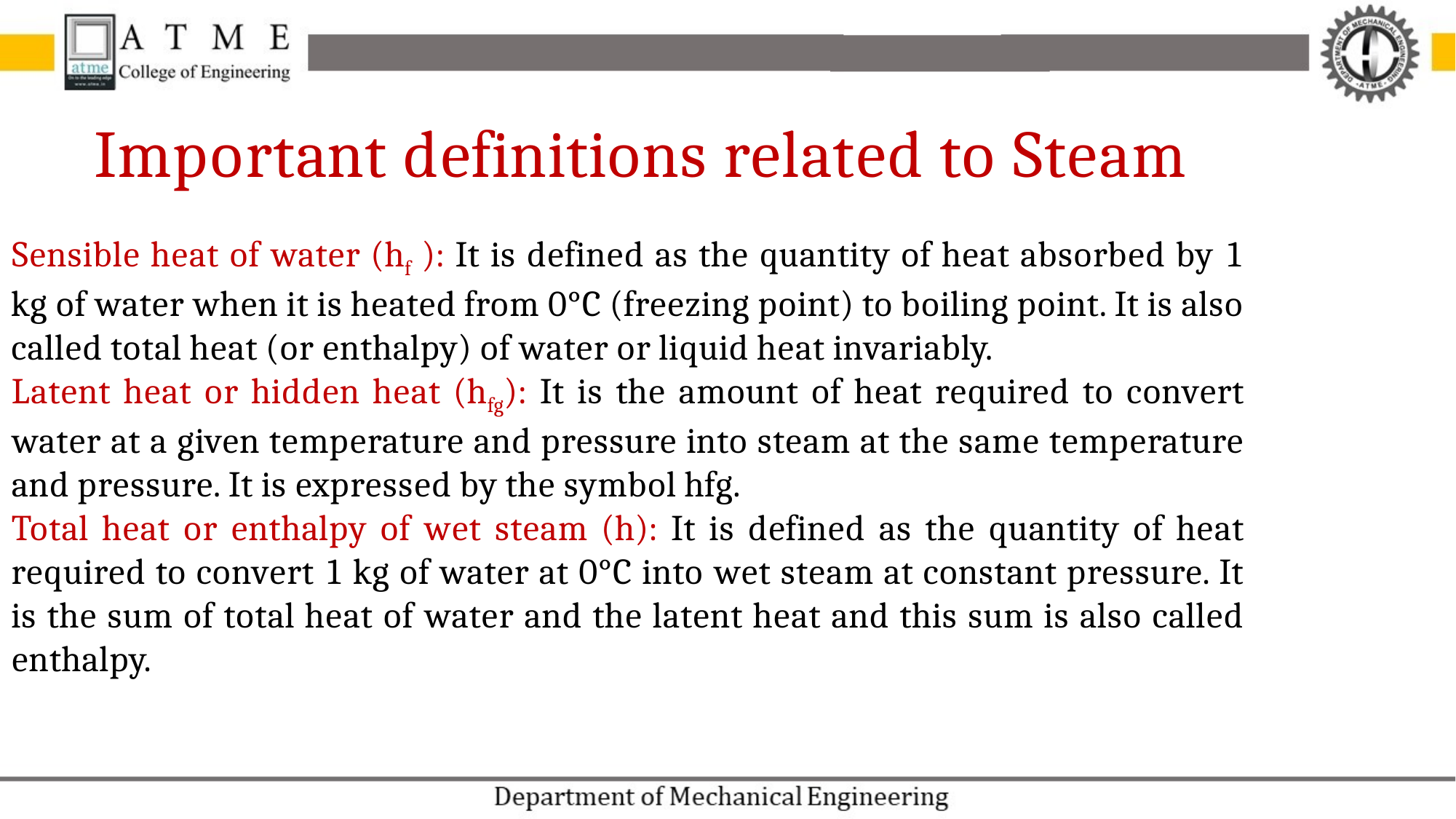

# Important definitions related to Steam
Sensible heat of water (hf ): It is defined as the quantity of heat absorbed by 1 kg of water when it is heated from 0°C (freezing point) to boiling point. It is also called total heat (or enthalpy) of water or liquid heat invariably.
Latent heat or hidden heat (hfg): It is the amount of heat required to convert water at a given temperature and pressure into steam at the same temperature and pressure. It is expressed by the symbol hfg.
Total heat or enthalpy of wet steam (h): It is defined as the quantity of heat required to convert 1 kg of water at 0°C into wet steam at constant pressure. It is the sum of total heat of water and the latent heat and this sum is also called enthalpy.